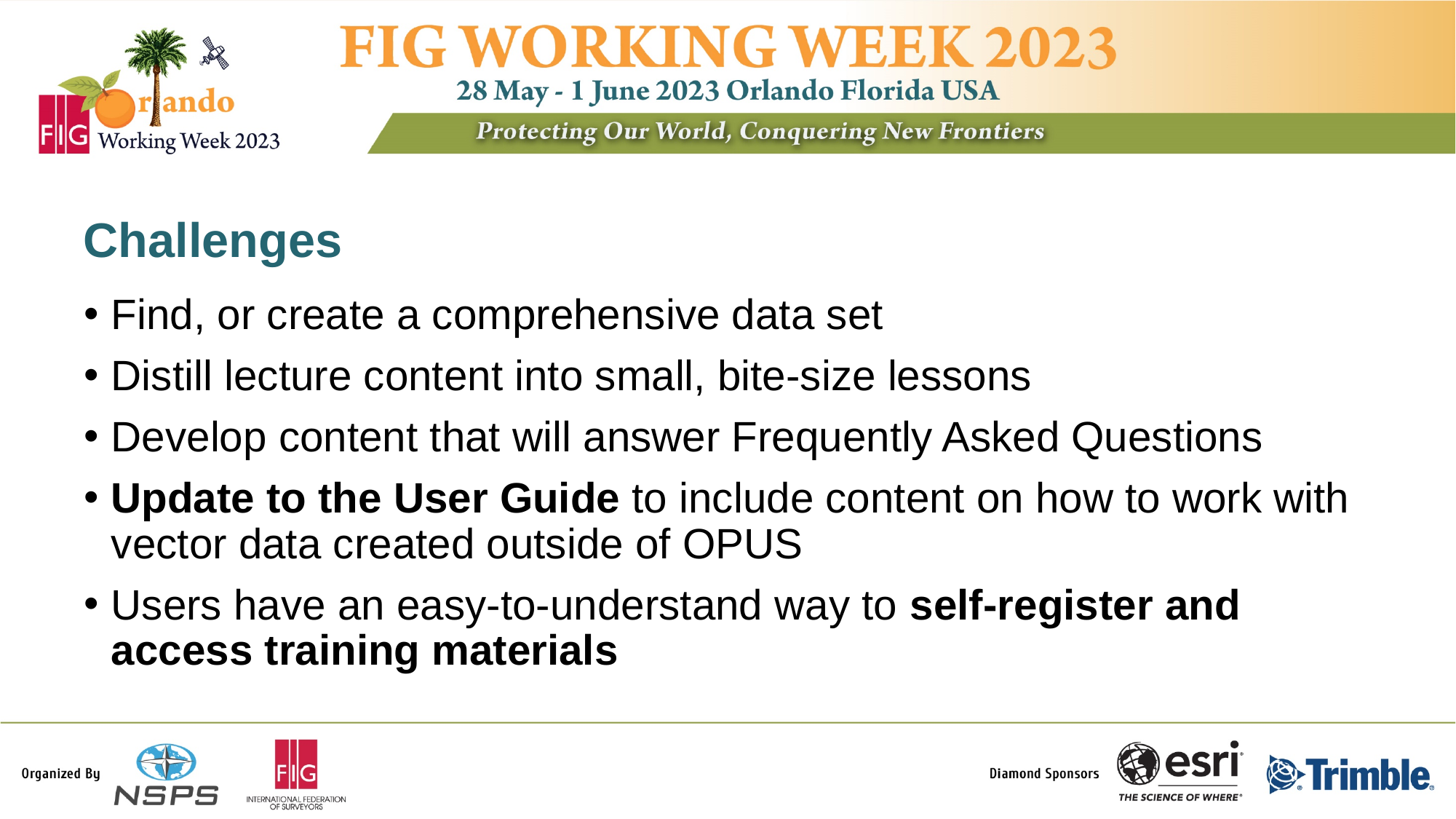

Challenges
Find, or create a comprehensive data set
Distill lecture content into small, bite-size lessons
Develop content that will answer Frequently Asked Questions
Update to the User Guide to include content on how to work with vector data created outside of OPUS
Users have an easy-to-understand way to self-register and access training materials